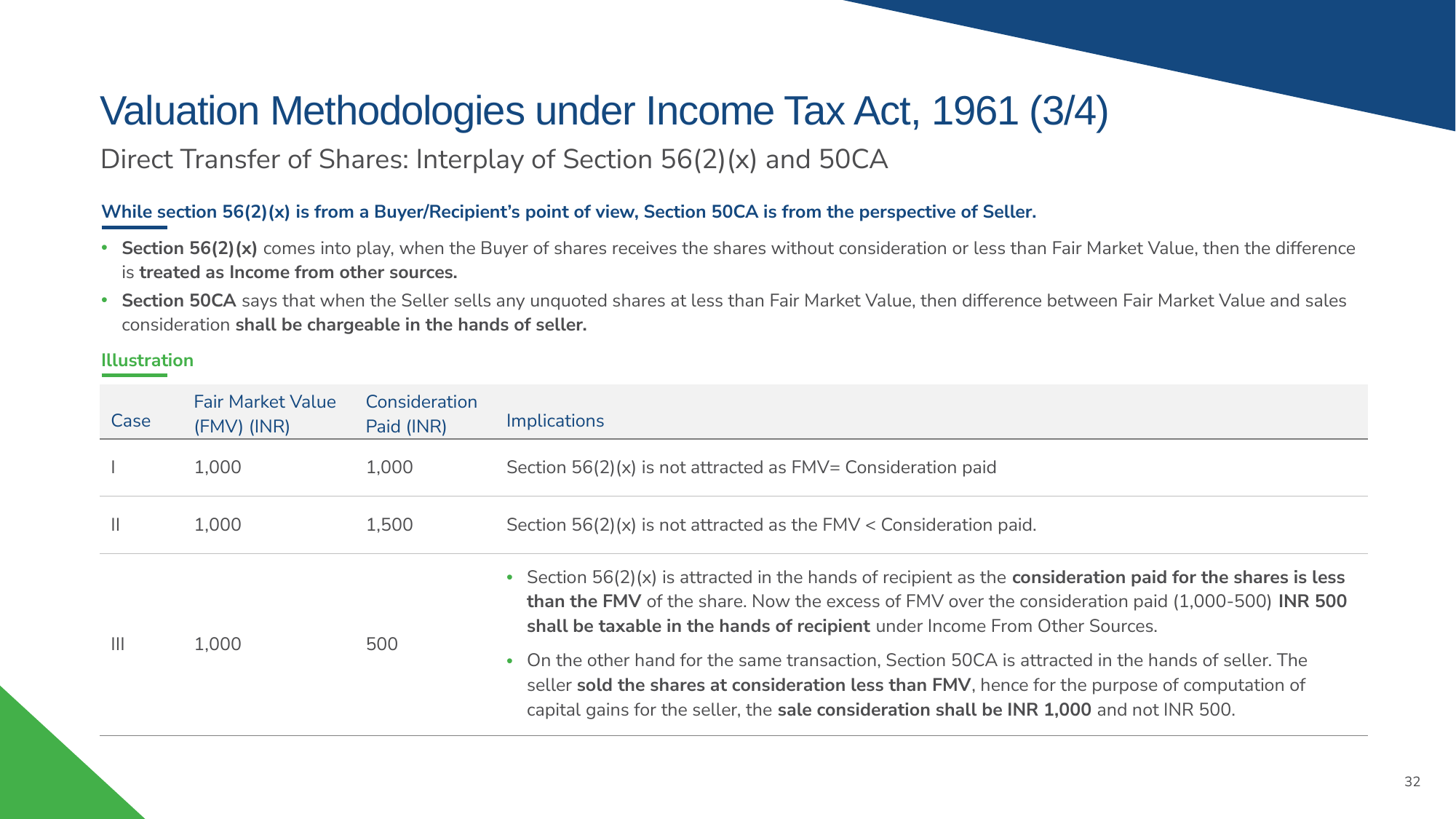

# Valuation Methodologies under Income Tax Act, 1961 (3/4)
Direct Transfer of Shares: Interplay of Section 56(2)(x) and 50CA
While section 56(2)(x) is from a Buyer/Recipient’s point of view, Section 50CA is from the perspective of Seller.
Section 56(2)(x) comes into play, when the Buyer of shares receives the shares without consideration or less than Fair Market Value, then the difference is treated as Income from other sources.
Section 50CA says that when the Seller sells any unquoted shares at less than Fair Market Value, then difference between Fair Market Value and sales consideration shall be chargeable in the hands of seller.
Illustration
| Case | Fair Market Value (FMV) (INR) | Consideration Paid (INR) | Implications |
| --- | --- | --- | --- |
| I | 1,000 | 1,000 | Section 56(2)(x) is not attracted as FMV= Consideration paid |
| II | 1,000 | 1,500 | Section 56(2)(x) is not attracted as the FMV < Consideration paid. |
| III | 1,000 | 500 | Section 56(2)(x) is attracted in the hands of recipient as the consideration paid for the shares is less than the FMV of the share. Now the excess of FMV over the consideration paid (1,000-500) INR 500 shall be taxable in the hands of recipient under Income From Other Sources. On the other hand for the same transaction, Section 50CA is attracted in the hands of seller. The seller sold the shares at consideration less than FMV, hence for the purpose of computation of capital gains for the seller, the sale consideration shall be INR 1,000 and not INR 500. |
32